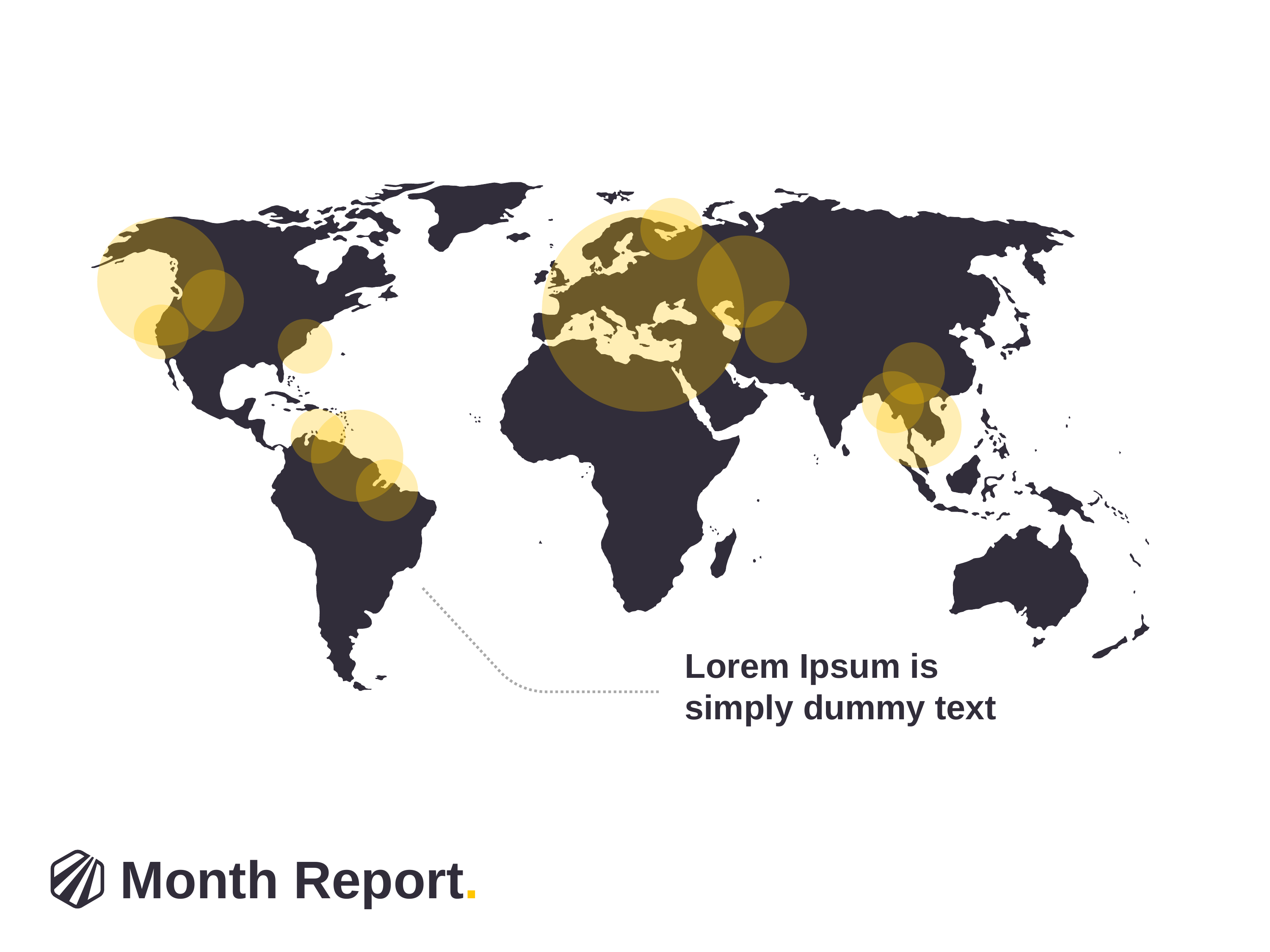

# Lorem Ipsum is simply dummy text